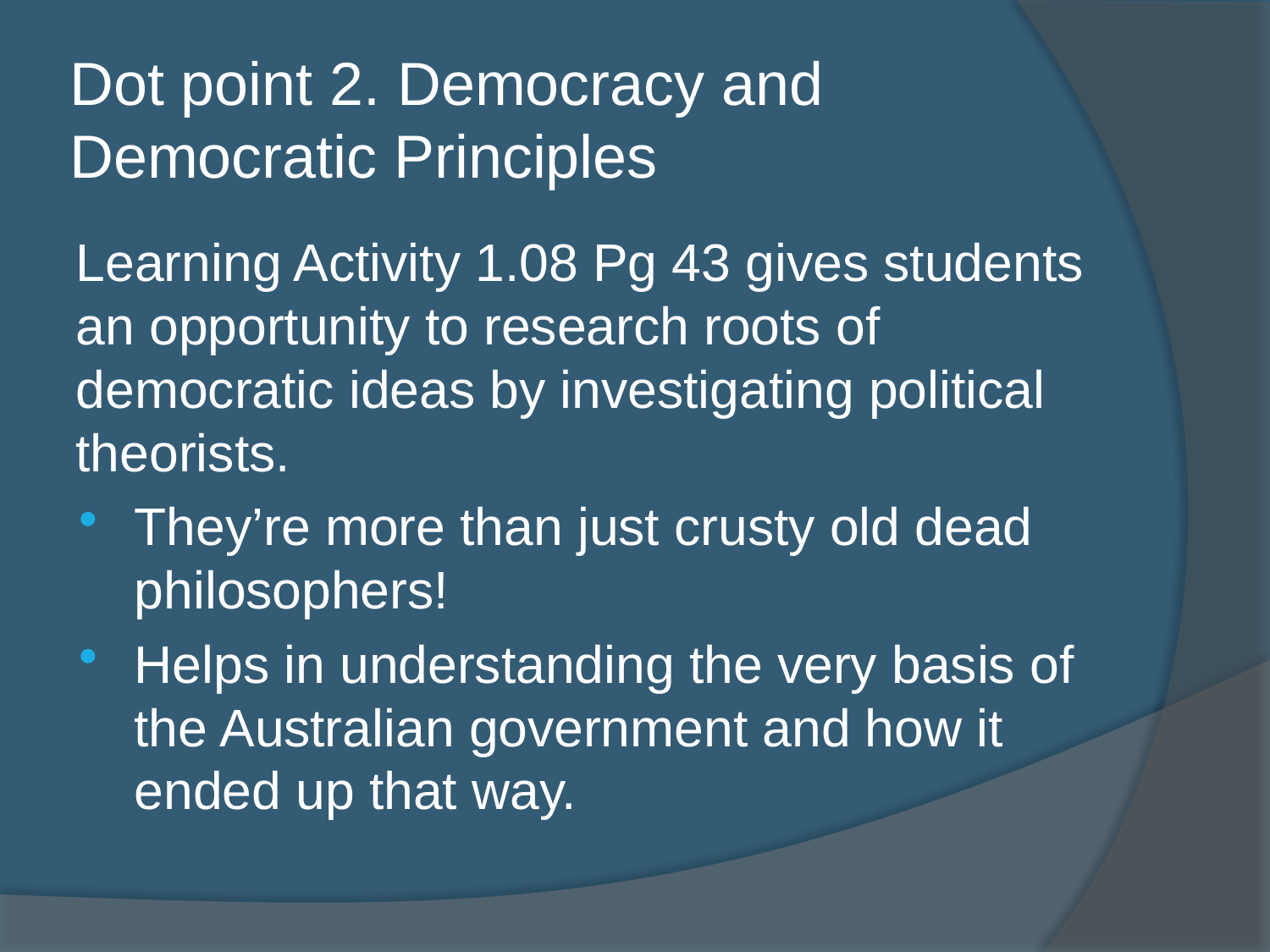

# Dot point 2. Democracy and Democratic Principles
Learning Activity 1.08 Pg 43 gives students an opportunity to research roots of democratic ideas by investigating political theorists.
They’re more than just crusty old dead philosophers!
Helps in understanding the very basis of the Australian government and how it ended up that way.